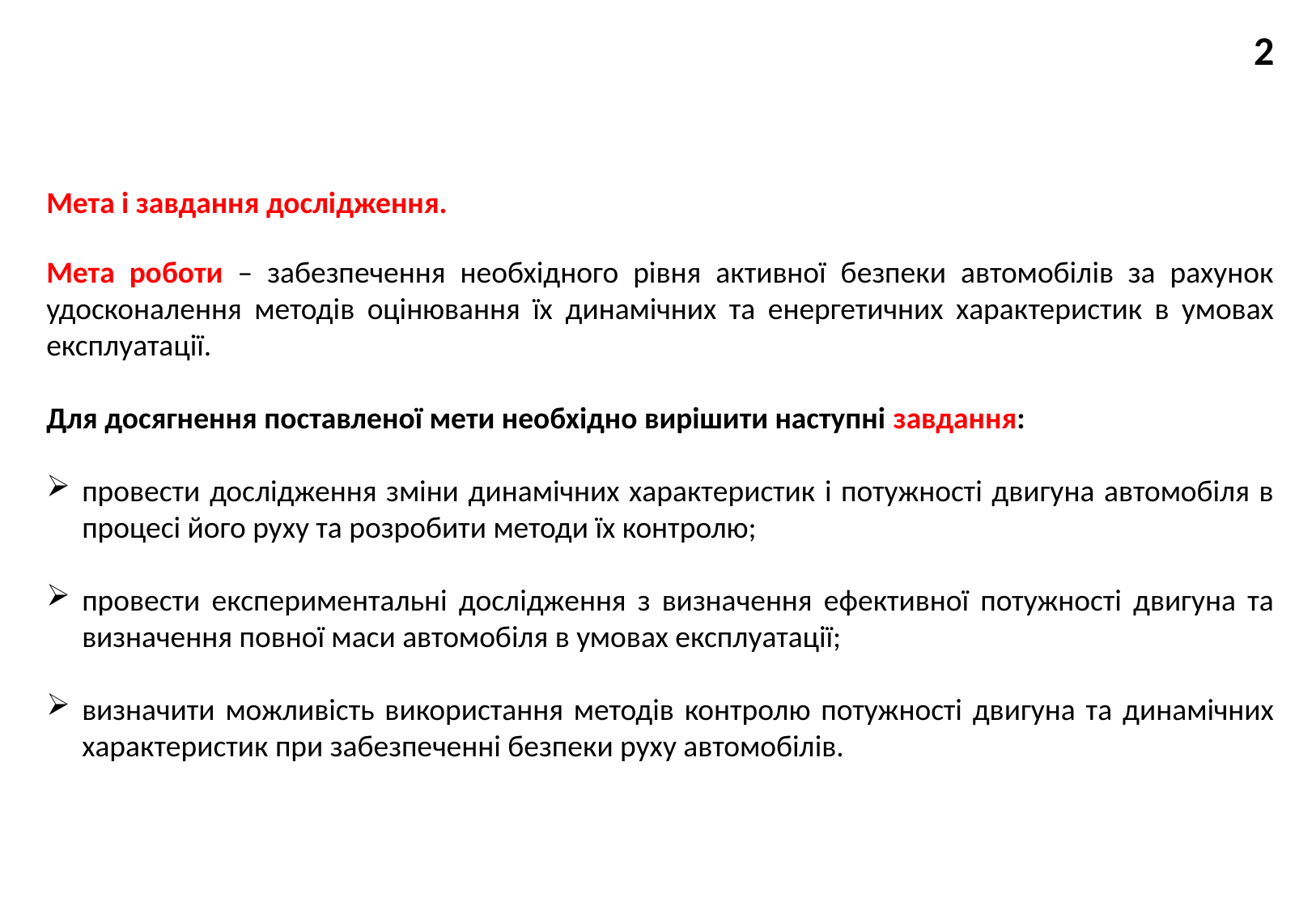

2
Мета і завдання дослідження.

Мета роботи – забезпечення необхідного рівня активної безпеки автомобілів за рахунок удосконалення методів оцінювання їх динамічних та енергетичних характеристик в умовах експлуатації.

Для досягнення поставленої мети необхідно вирішити наступні завдання:

провести дослідження зміни динамічних характеристик і потужності двигуна автомобіля в процесі його руху та розробити методи їх контролю;

провести експериментальні дослідження з визначення ефективної потужності двигуна та визначення повної маси автомобіля в умовах експлуатації;

визначити можливість використання методів контролю потужності двигуна та динамічних характеристик при забезпеченні безпеки руху автомобілів.